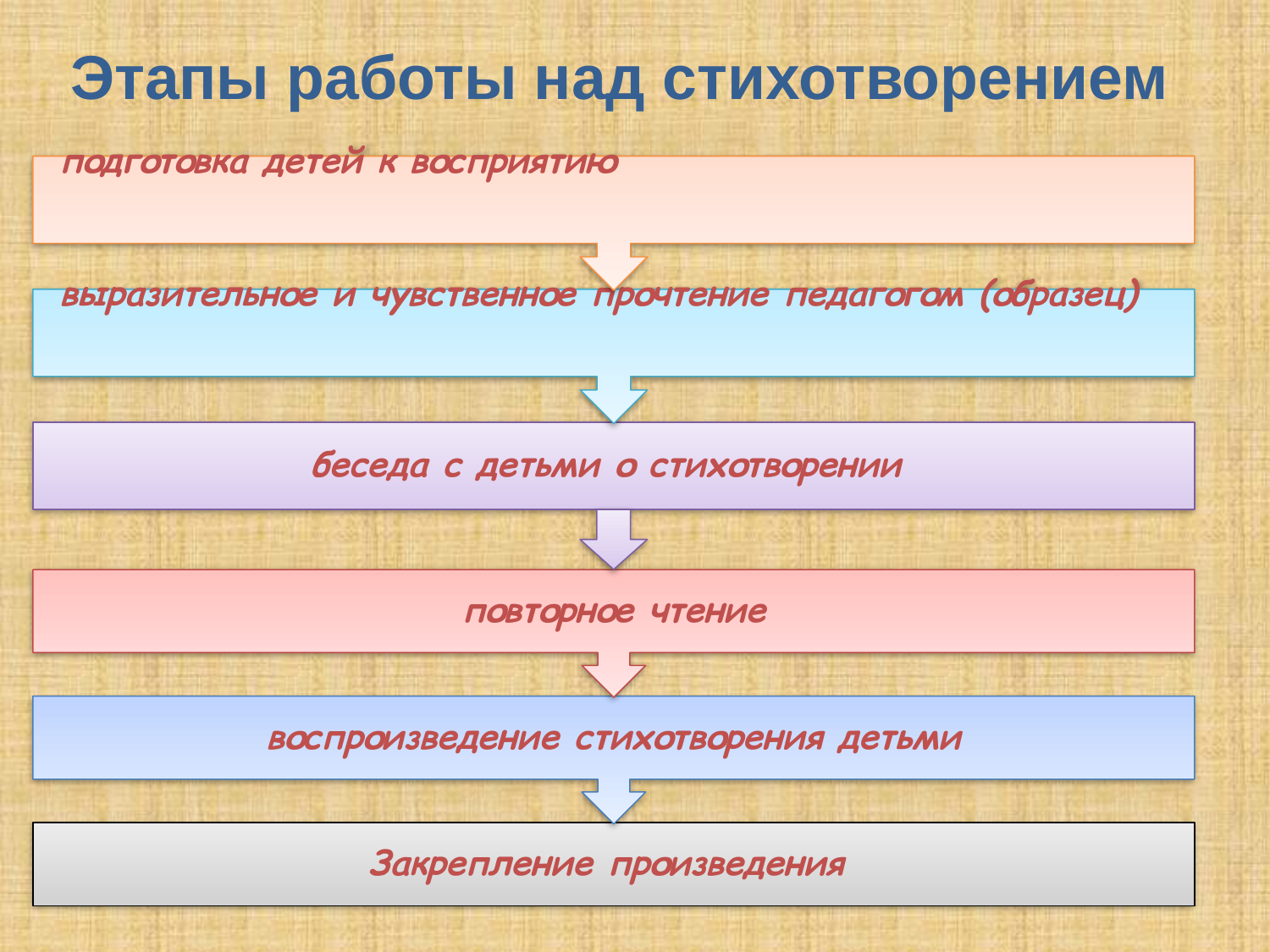

# Этапы работы над стихотворением
беседа с детьми о стихотворении
выразительное и чувственное прочтение педагогом (образец)
подготовка детей к восприятию

Закрепление произведения
воспроизведение стихотворения детьми
повторное чтение